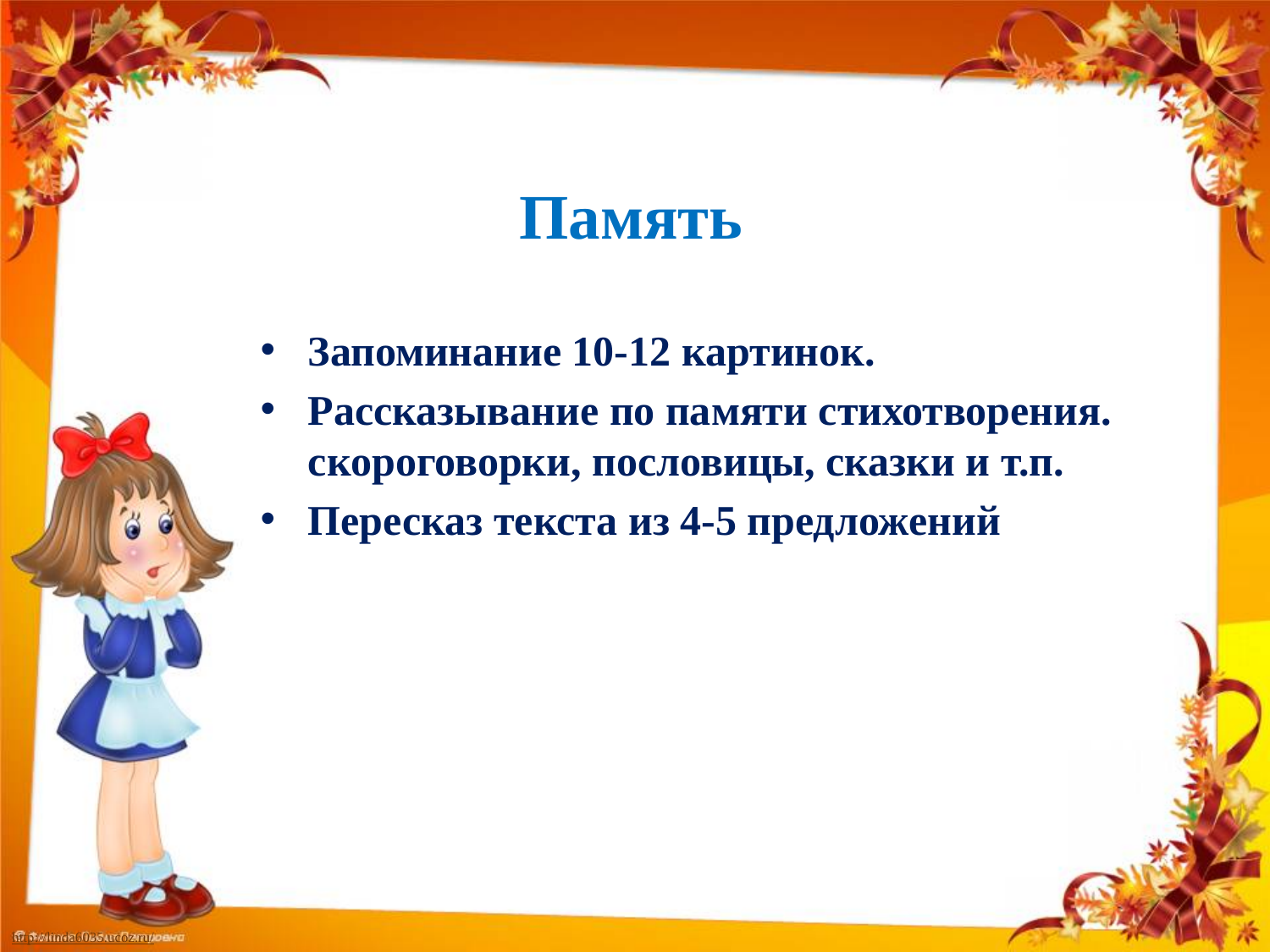

# Память
Запоминание 10-12 картинок.
Рассказывание по памяти стихотворения. скороговорки, пословицы, сказки и т.п.
Пересказ текста из 4-5 предложений